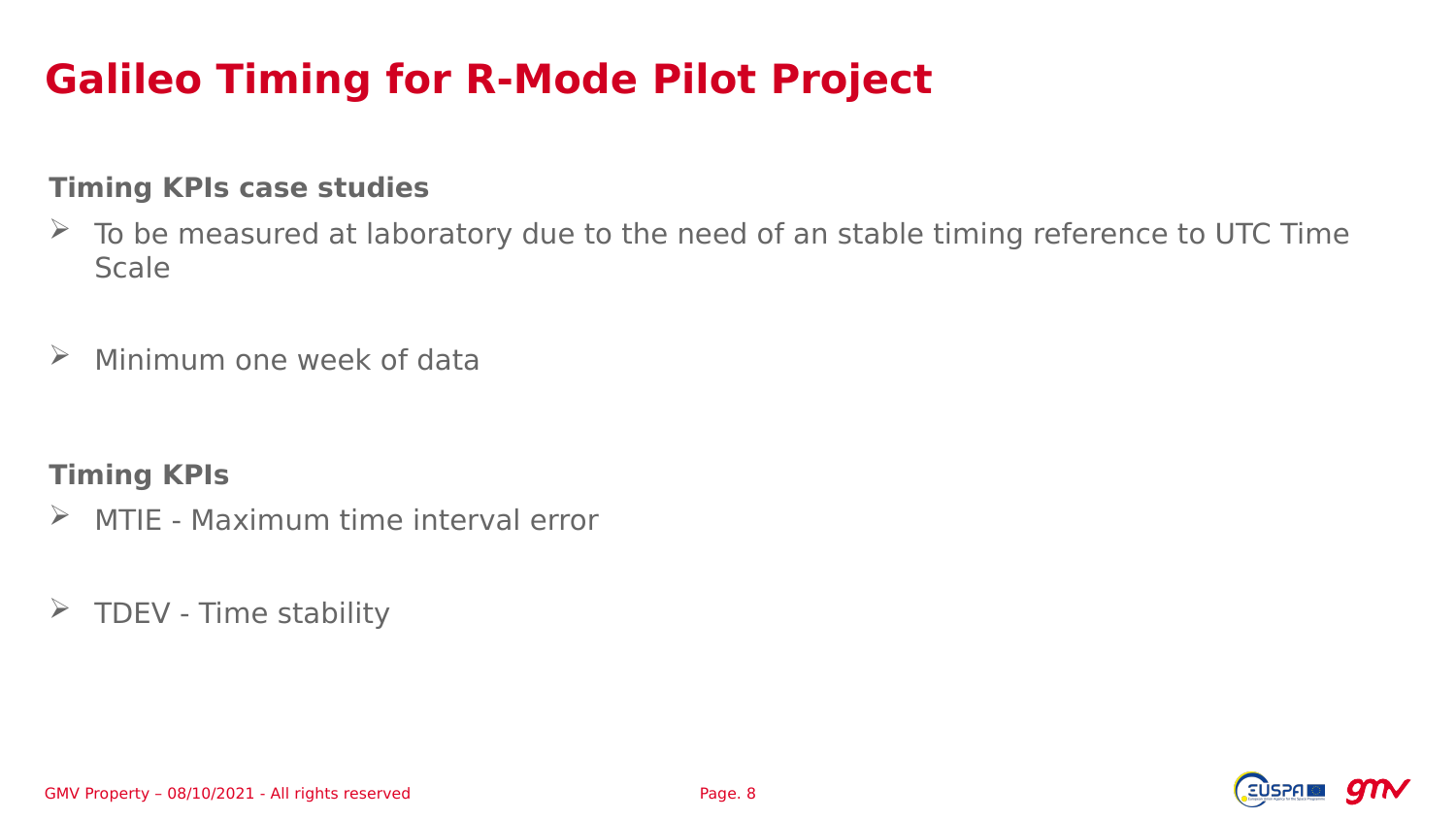

# Galileo Timing for R-Mode Pilot Project
Timing KPIs case studies
To be measured at laboratory due to the need of an stable timing reference to UTC Time Scale

Minimum one week of data

Timing KPIs
MTIE - Maximum time interval error

TDEV - Time stability

Page. 8